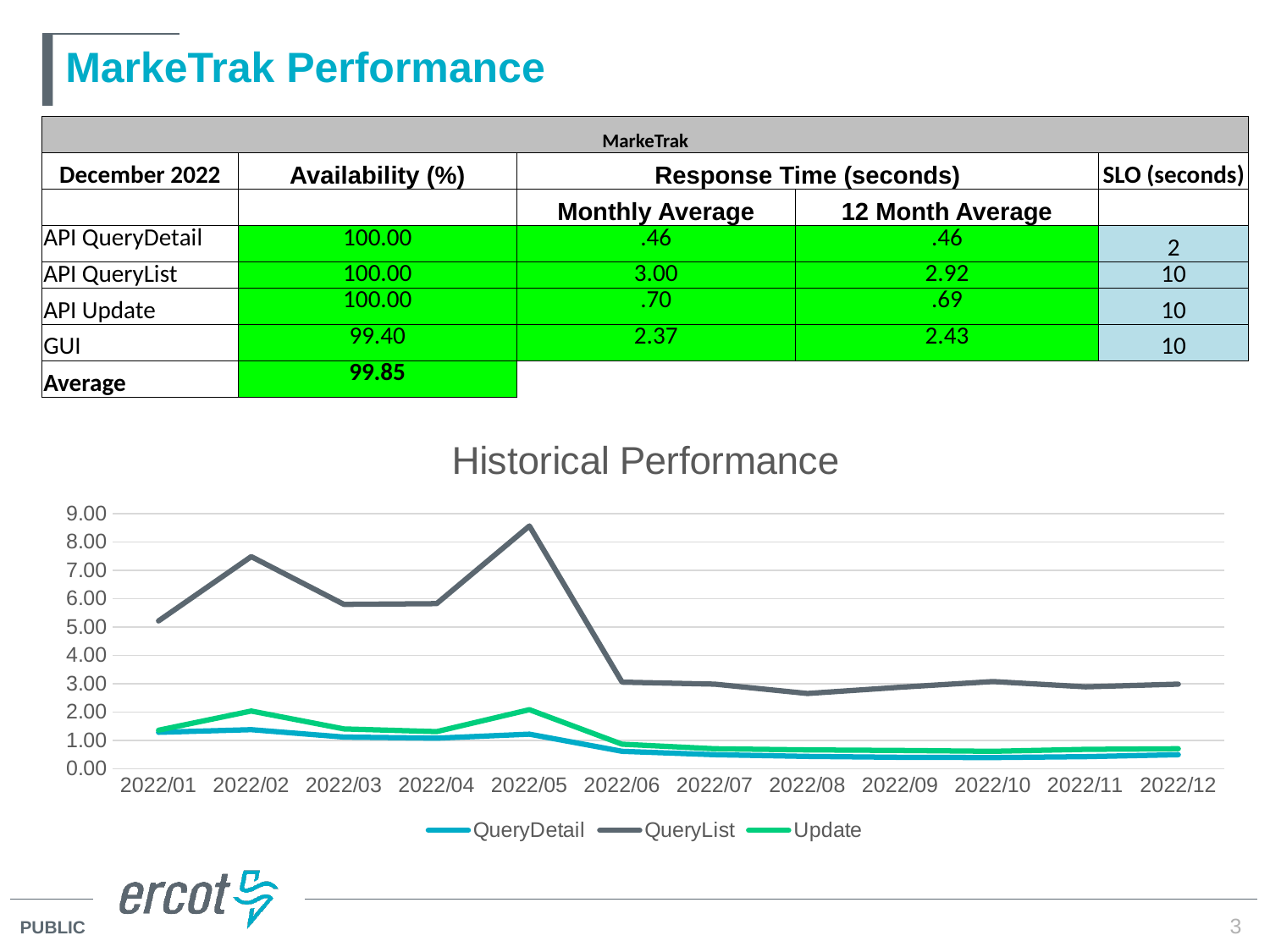

# MarkeTrak Performance
| MarkeTrak |  |  |  |  |
| --- | --- | --- | --- | --- |
| December 2022 | Availability (%) | Response Time (seconds) |  | SLO (seconds) |
|  |  | Monthly Average | 12 Month Average |  |
| API QueryDetail | 100.00 | .46 | .46 | 2 |
| API QueryList | 100.00 | 3.00 | 2.92 | 10 |
| API Update | 100.00 | .70 | .69 | 10 |
| GUI | 99.40 | 2.37 | 2.43 | 10 |
| Average | 99.85 |  |  |  |

### Chart: Historical Performance

| Category | QueryDetail | QueryList | Update |
|---|---|---|---|
| 2022/01 | 1.2811271810719 | 5.20998436181582 | 1.35459049950152 |
| 2022/02 | 1.37453453345918 | 7.47860772116726 | 2.0316512990006 |
| 2022/03 | 1.11271159324964 | 5.79403526163529 | 1.40097916842156 |
| 2022/04 | 1.07368426770165 | 5.81996029584646 | 1.30466642037245 |
| 2022/05 | 1.21545507529351 | 8.55812927342675 | 2.07938388088841 |
| 2022/06 | 0.61 | 3.05 | 0.86 |
| 2022/07 | 0.49 | 2.98 | 0.7 |
| 2022/08 | 0.43 | 2.65 | 0.66 |
| 2022/09 | 0.4 | 2.87 | 0.64 |
| 2022/10 | 0.39 | 3.07 | 0.61 |
| 2022/11 | 0.421601326074145 | 2.88354652797263 | 0.680169234008618 |
| 2022/12 | 0.49 | 2.98 | 0.7 |
3